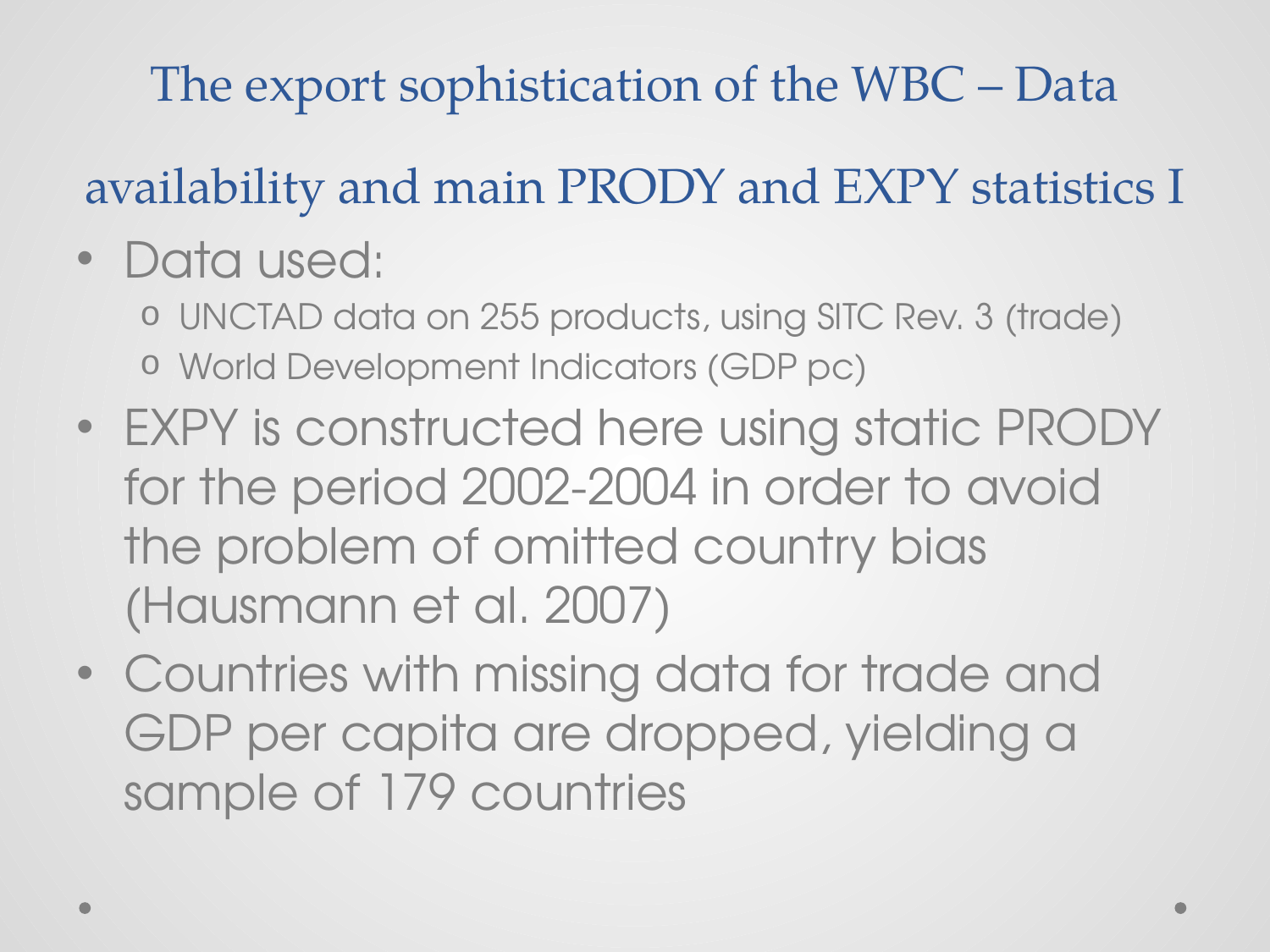

# The export sophistication of the WBC – Data availability and main PRODY and EXPY statistics I
Data used:
UNCTAD data on 255 products, using SITC Rev. 3 (trade)
World Development Indicators (GDP pc)
EXPY is constructed here using static PRODY for the period 2002-2004 in order to avoid the problem of omitted country bias (Hausmann et al. 2007)
Countries with missing data for trade and GDP per capita are dropped, yielding a sample of 179 countries